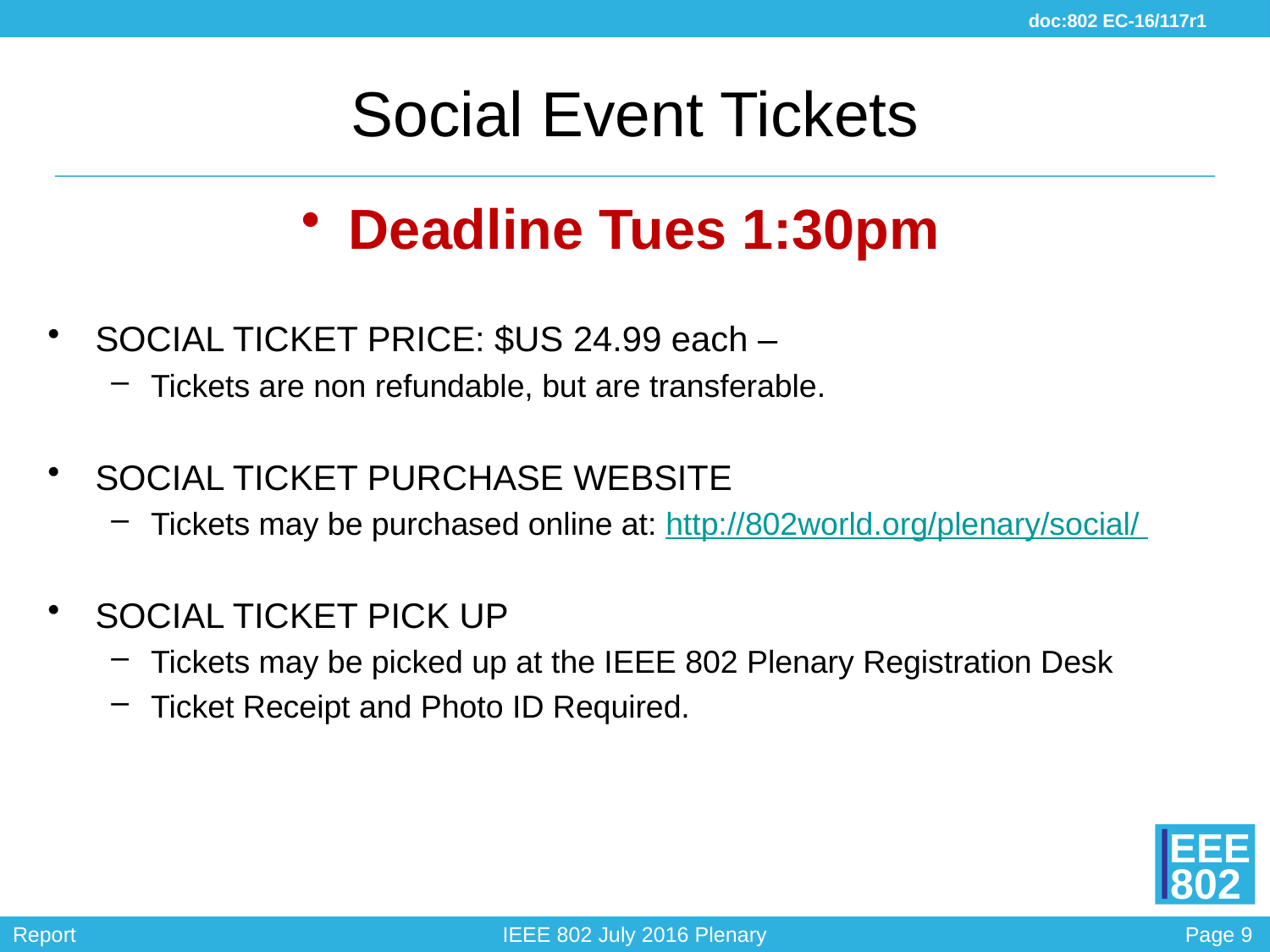

# Social Event Tickets
Deadline Tues 1:30pm

SOCIAL TICKET PRICE: $US 24.99 each –
Tickets are non refundable, but are transferable.

SOCIAL TICKET PURCHASE WEBSITE
Tickets may be purchased online at: http://802world.org/plenary/social/

SOCIAL TICKET PICK UP
Tickets may be picked up at the IEEE 802 Plenary Registration Desk
Ticket Receipt and Photo ID Required.